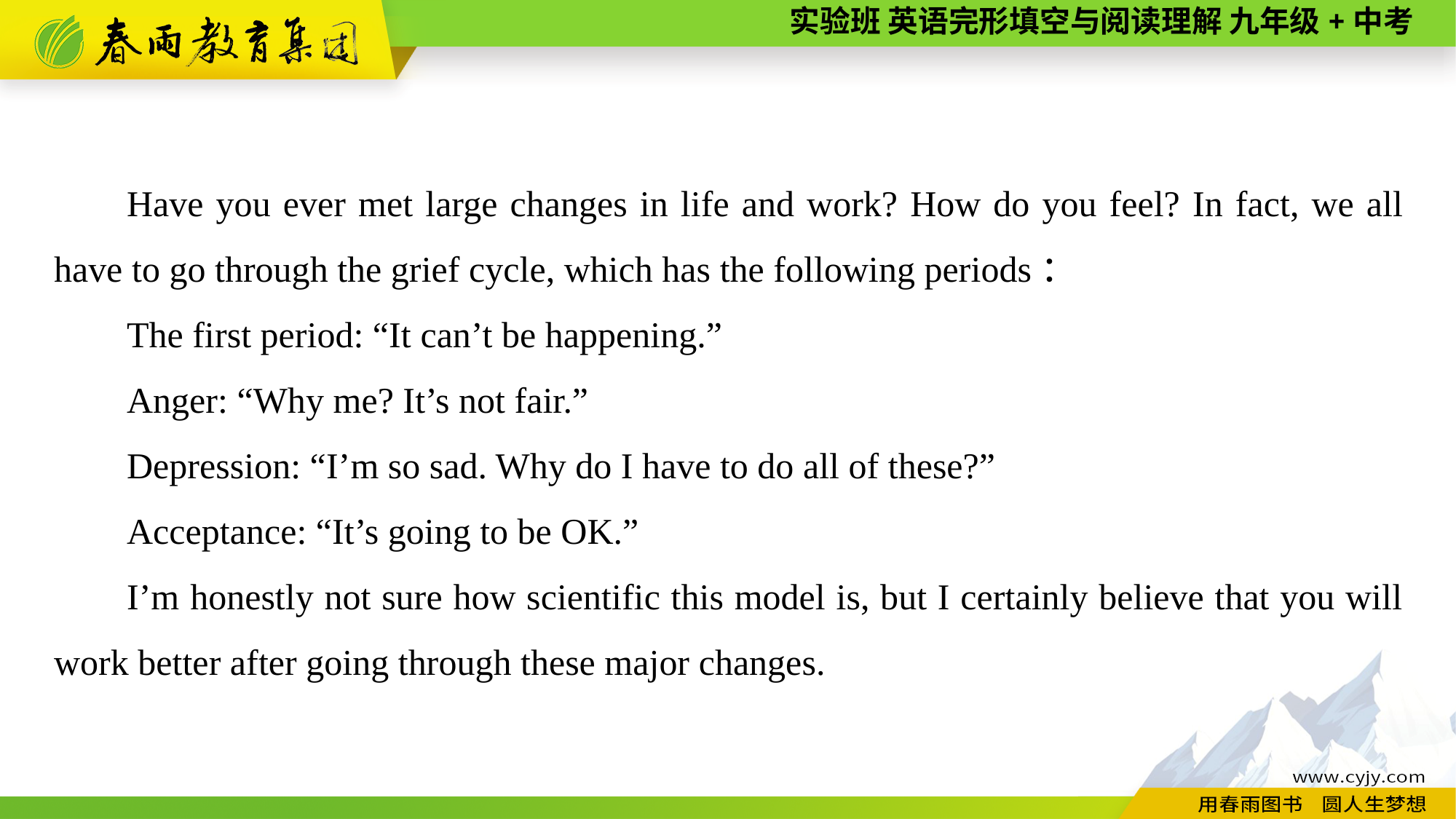

Have you ever met large changes in life and work? How do you feel? In fact, we all have to go through the grief cycle, which has the following periods：
The first period: “It can’t be happening.”
Anger: “Why me? It’s not fair.”
Depression: “I’m so sad. Why do I have to do all of these?”
Acceptance: “It’s going to be OK.”
I’m honestly not sure how scientific this model is, but I certainly believe that you will work better after going through these major changes.